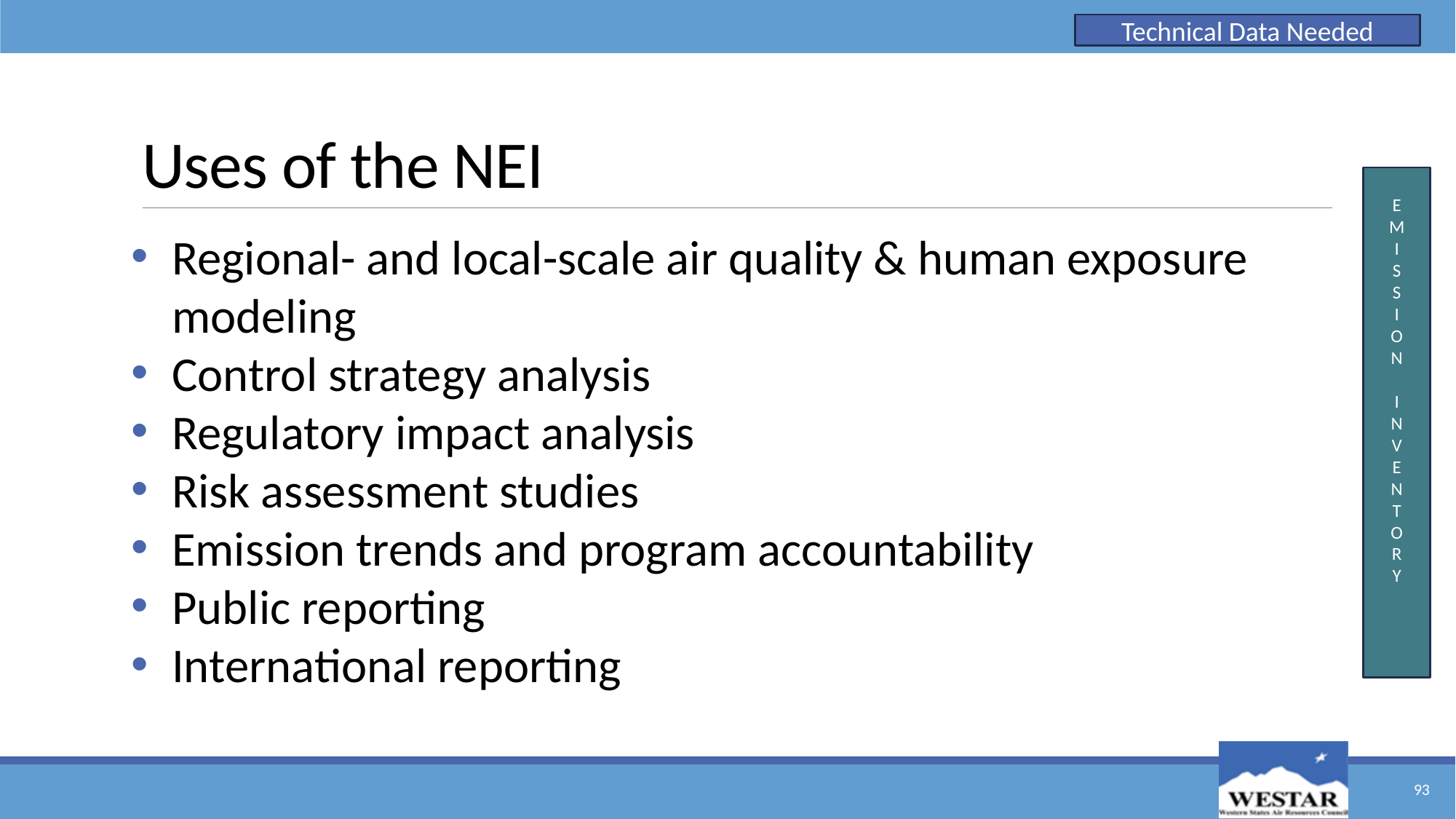

Technical Data Needed
# Uses of the NEI
E
M
I
S
S
I
O
N

I
N
V
E
N
T
O
R
Y

Regional- and local-scale air quality & human exposure modeling
Control strategy analysis
Regulatory impact analysis
Risk assessment studies
Emission trends and program accountability
Public reporting
International reporting

93